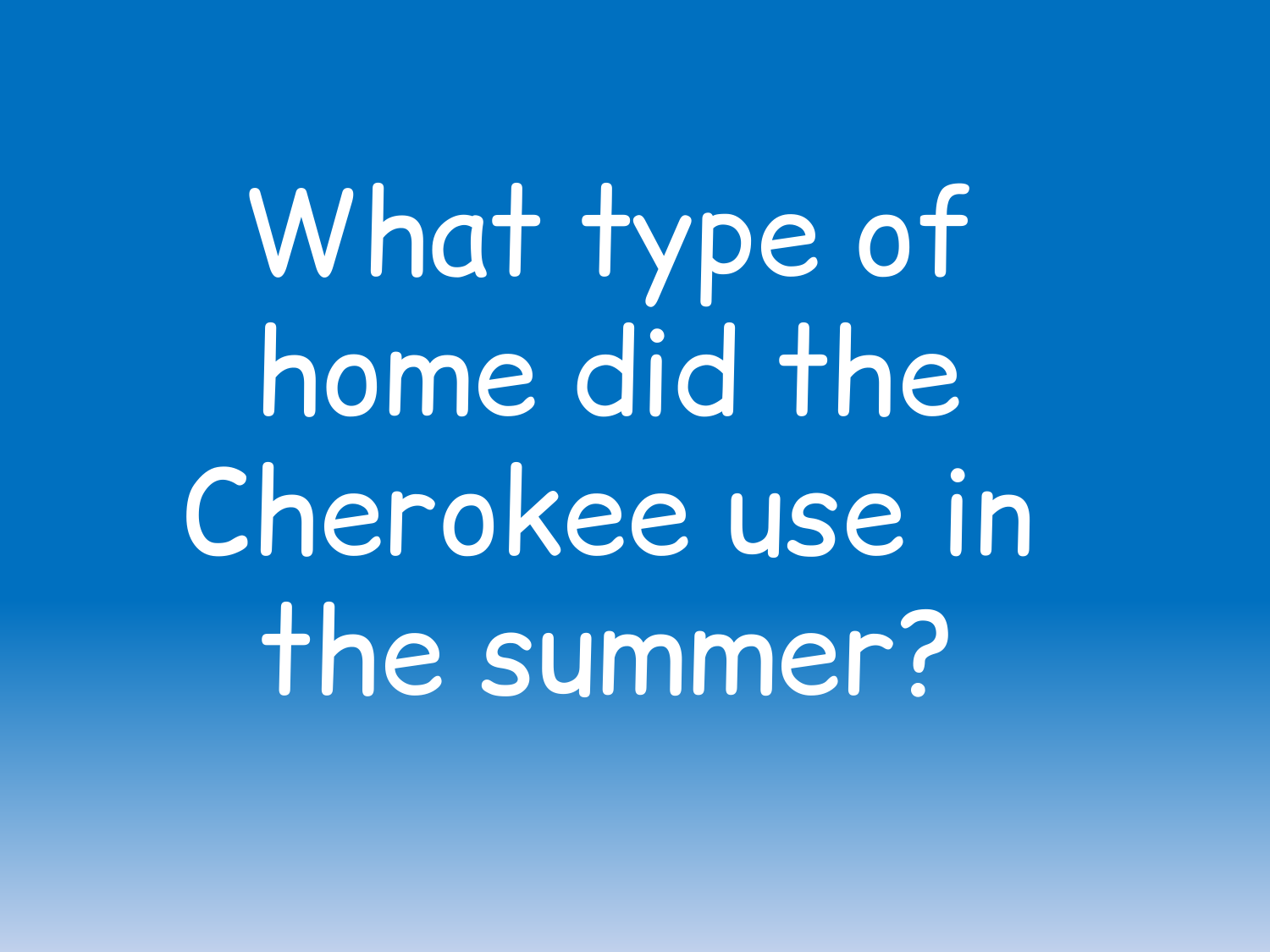

What type of home did the Cherokee use in the summer?